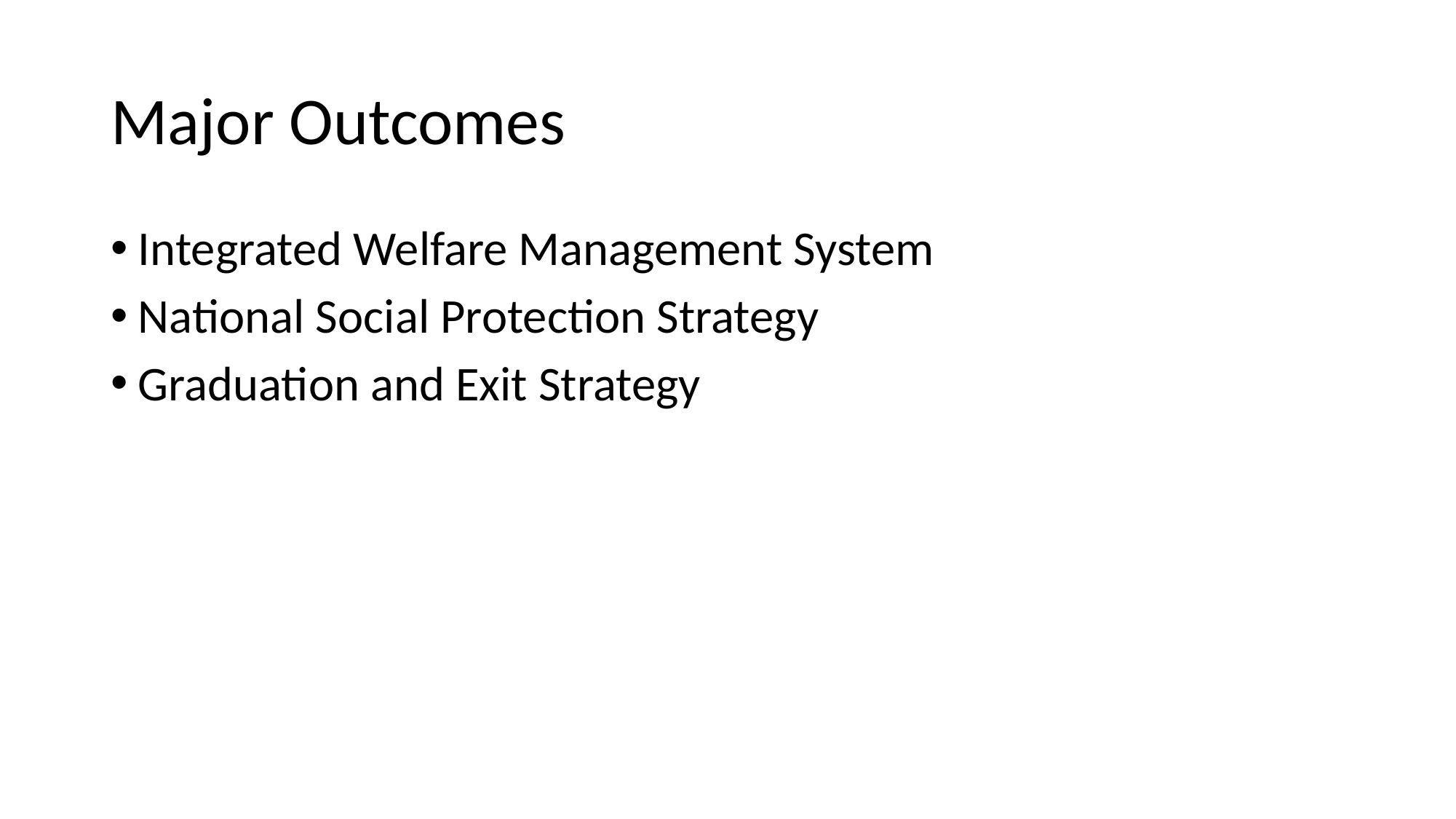

# Major Outcomes
Integrated Welfare Management System
National Social Protection Strategy
Graduation and Exit Strategy